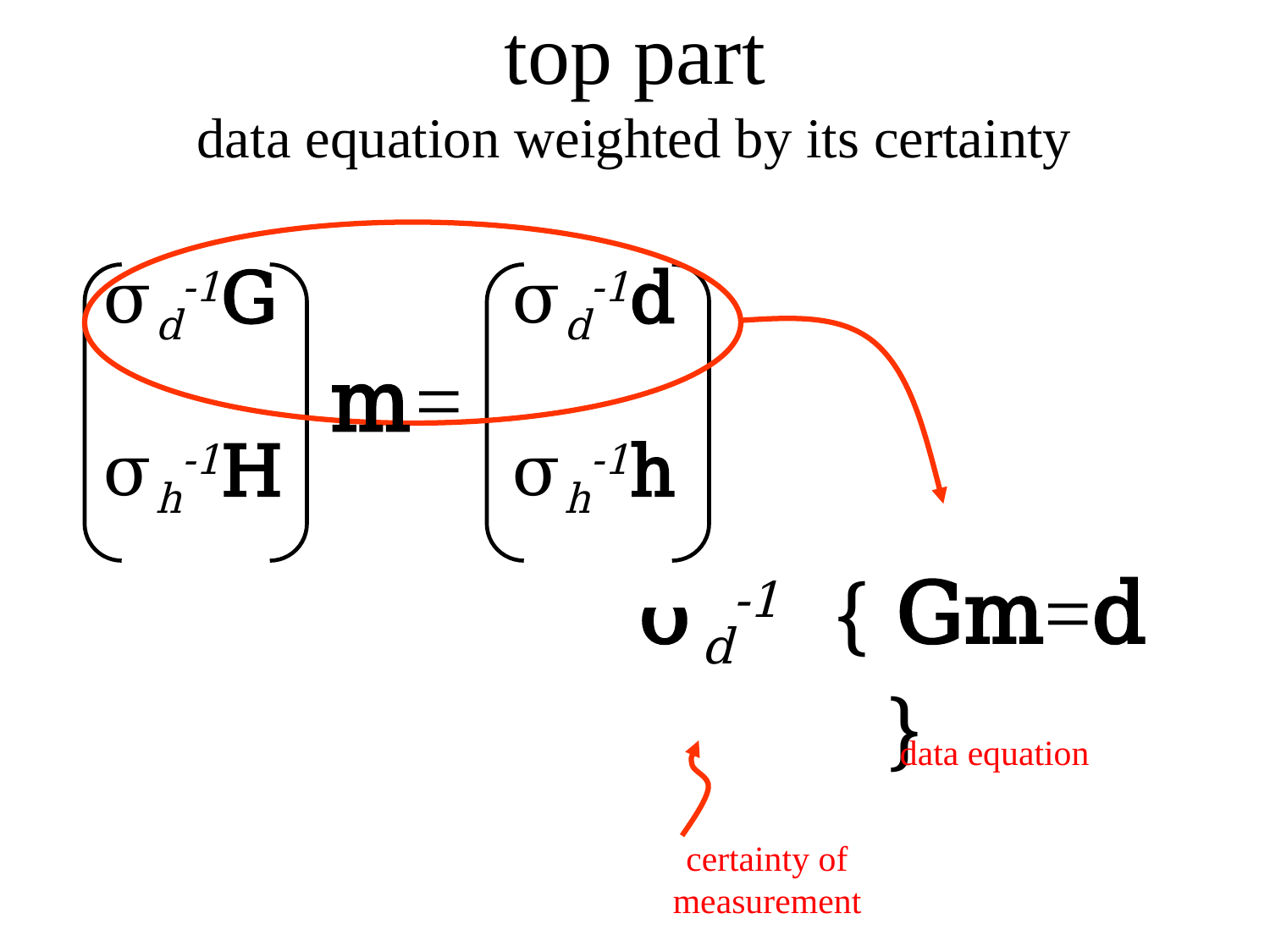

# top part data equation weighted by its certainty

=

| σd-1G |
| --- |
| σh-1H |
| σd-1d |
| --- |
| σh-1h |

m
σd-1  { Gm=d  }
data equation

certainty of measurement